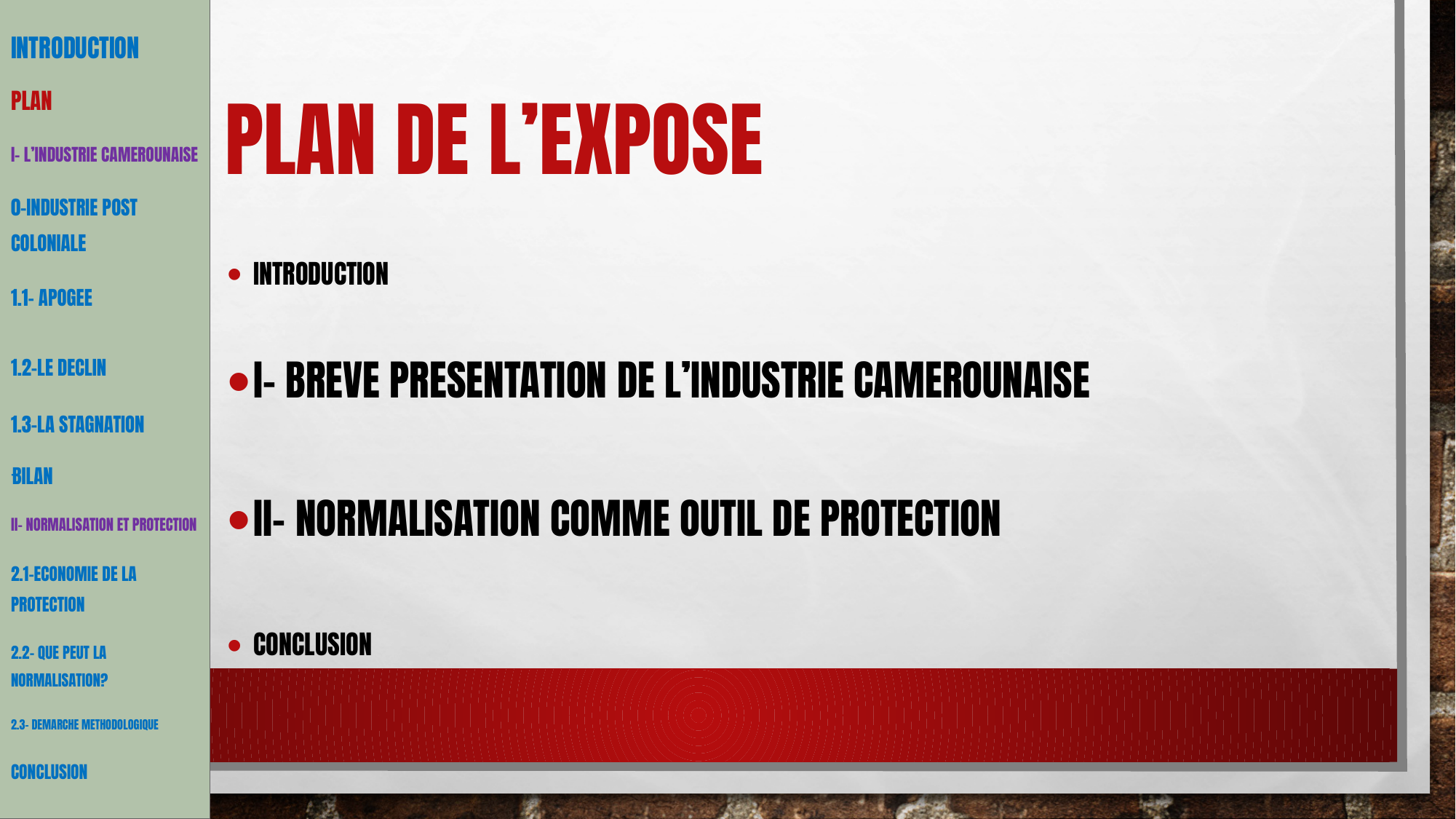

INTRODUCTION

PLAN

I- L’INDUSTRIE CAMEROUNAISE

0-Industrie post
colonialE

1.1- Apogee

1.2-Le declin

1.3-La Stagnation
BILAN

iI- NORMALISATION ET PROTECTION

2.1-economie de la protection

2.2- QUE PEUT LA
NORMALISATION?

2.3- DEMARCHE METHODOLOGIQUE

CONCLUSION
# Plan de l’expose

INTRODUCTION

I- breve presentation de l’industrie camerounaise

II- NORMALISATION COMME OUTIL DE PROTECTION

CONCLUSION